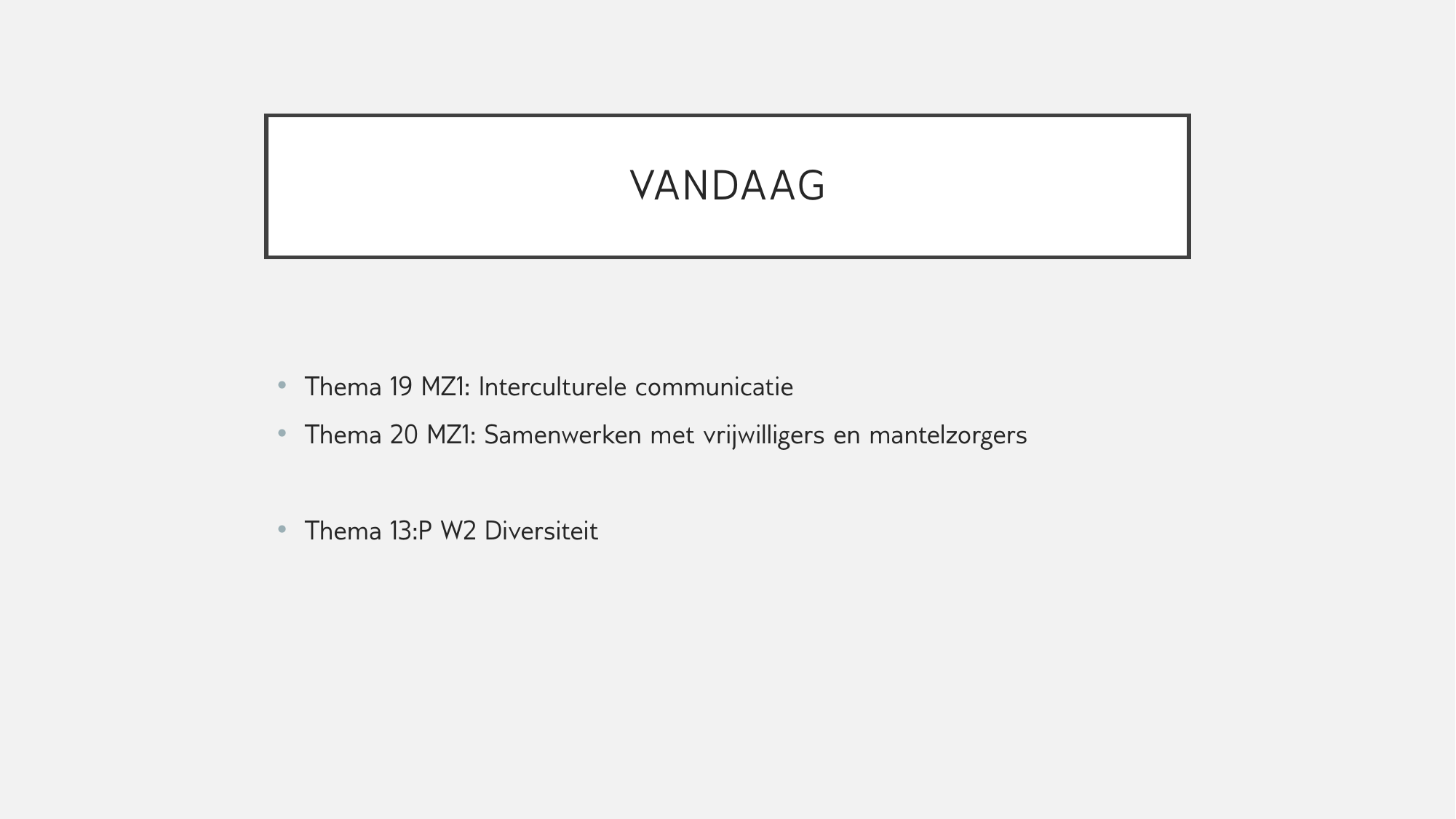

# vandaag

Thema 19 MZ1: Interculturele communicatie
Thema 20 MZ1: Samenwerken met vrijwilligers en mantelzorgers

Thema 13:P W2 Diversiteit